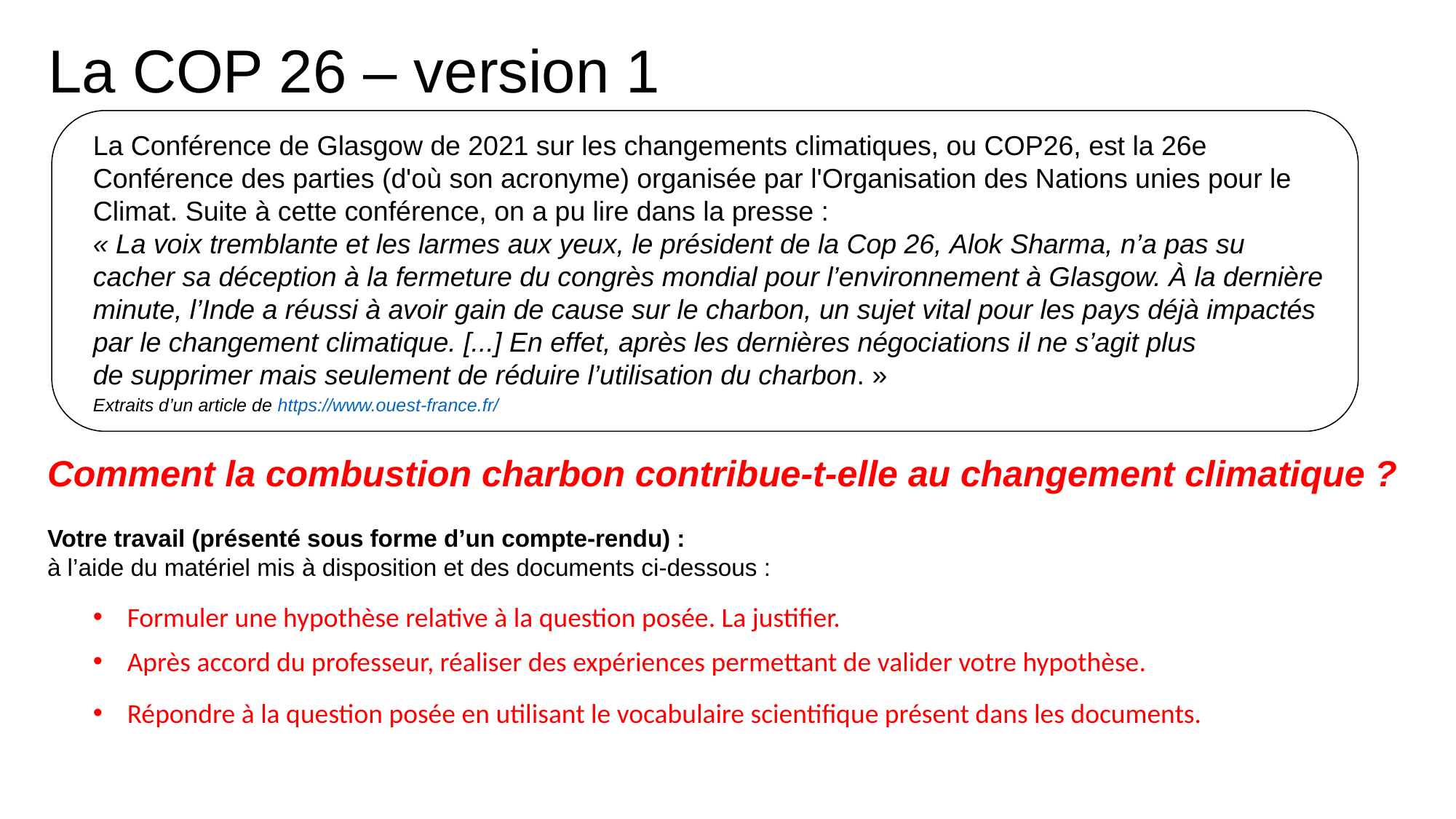

La COP 26 – version 1

La Conférence de Glasgow de 2021 sur les changements climatiques, ou COP26, est la 26e Conférence des parties (d'où son acronyme) organisée par l'Organisation des Nations unies pour le Climat. Suite à cette conférence, on a pu lire dans la presse :
« La voix tremblante et les larmes aux yeux, le président de la Cop 26, Alok Sharma, n’a pas su cacher sa déception à la fermeture du congrès mondial pour l’environnement à Glasgow. À la dernière minute, l’Inde a réussi à avoir gain de cause sur le charbon, un sujet vital pour les pays déjà impactés par le changement climatique. [...] En effet, après les dernières négociations il ne s’agit plus de supprimer mais seulement de réduire l’utilisation du charbon. »
Extraits d’un article de https://www.ouest-france.fr/
Comment la combustion charbon contribue-t-elle au changement climatique ?

Votre travail (présenté sous forme d’un compte-rendu) :
à l’aide du matériel mis à disposition et des documents ci-dessous :

Formuler une hypothèse relative à la question posée. La justifier.
Après accord du professeur, réaliser des expériences permettant de valider votre hypothèse.
Répondre à la question posée en utilisant le vocabulaire scientifique présent dans les documents.